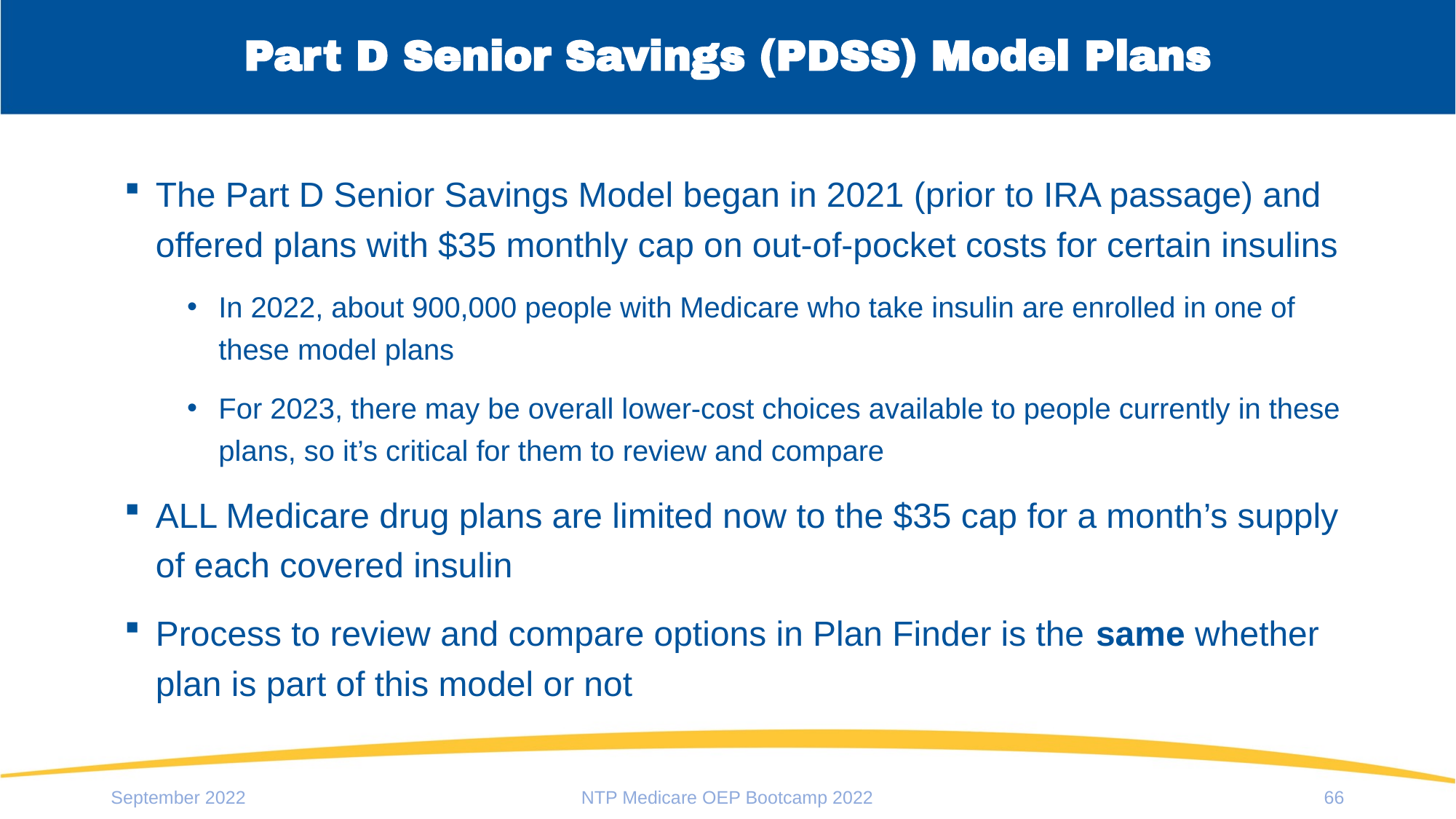

# Part D Senior Savings (PDSS) Model Plans
The Part D Senior Savings Model began in 2021 (prior to IRA passage) and offered plans with $35 monthly cap on out-of-pocket costs for certain insulins
In 2022, about 900,000 people with Medicare who take insulin are enrolled in one of these model plans
For 2023, there may be overall lower-cost choices available to people currently in these plans, so it’s critical for them to review and compare
ALL Medicare drug plans are limited now to the $35 cap for a month’s supply of each covered insulin
Process to review and compare options in Plan Finder is the same whether plan is part of this model or not
September 2022
NTP Medicare OEP Bootcamp 2022
66